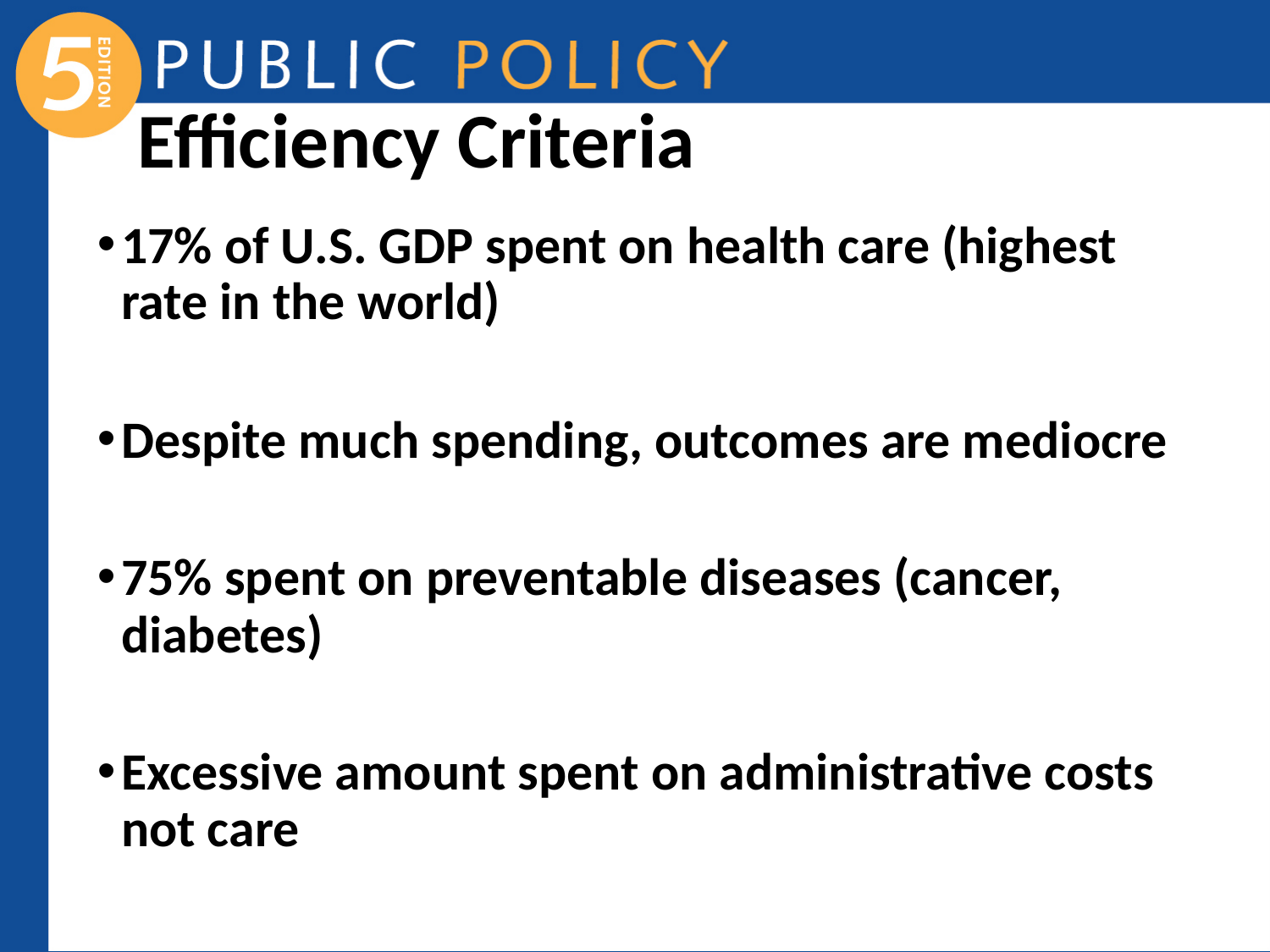

# Efficiency Criteria
17% of U.S. GDP spent on health care (highest rate in the world)

Despite much spending, outcomes are mediocre

75% spent on preventable diseases (cancer, diabetes)

Excessive amount spent on administrative costs not care